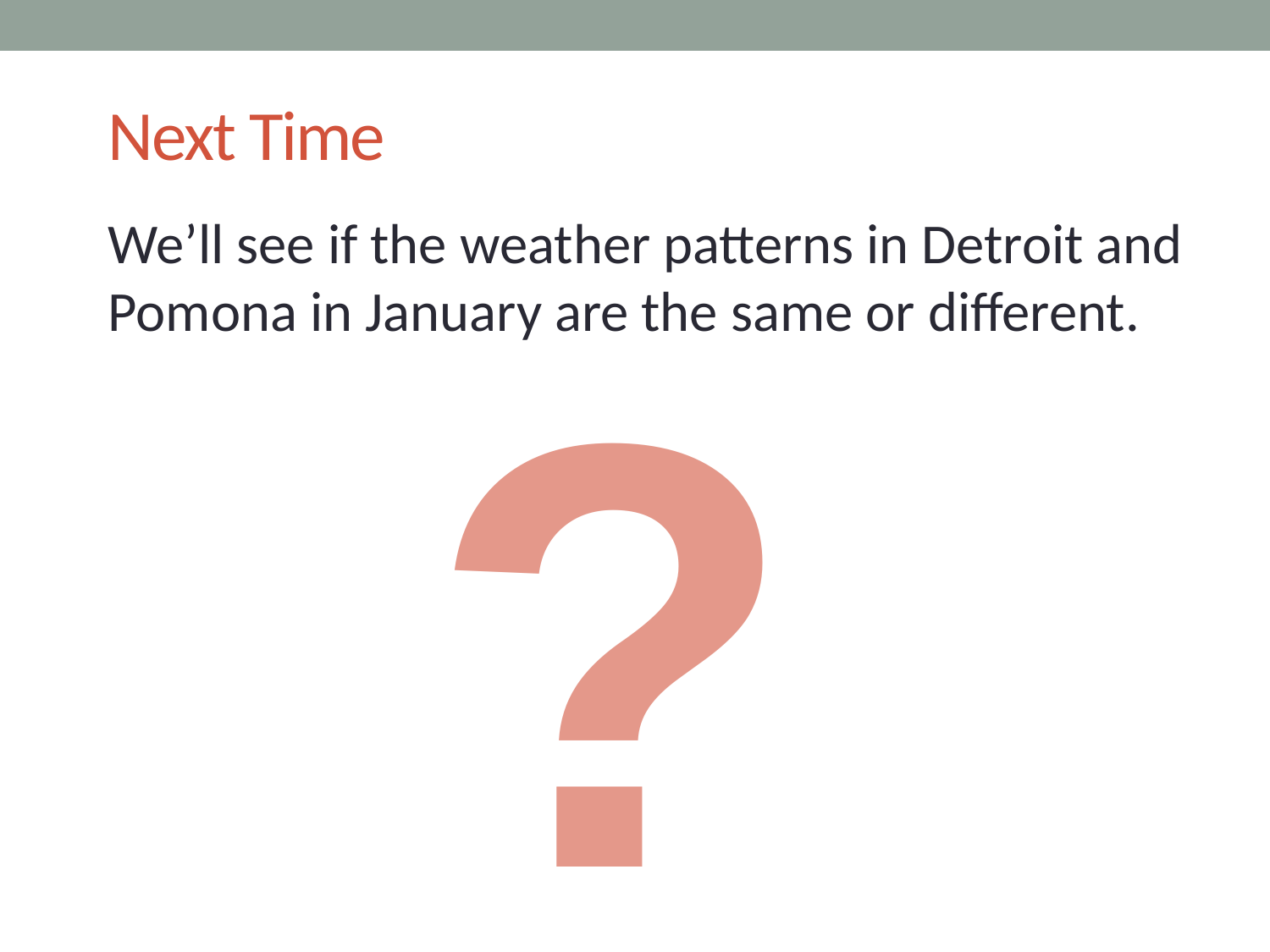

# Next Time
We’ll see if the weather patterns in Detroit and Pomona in January are the same or different.
?